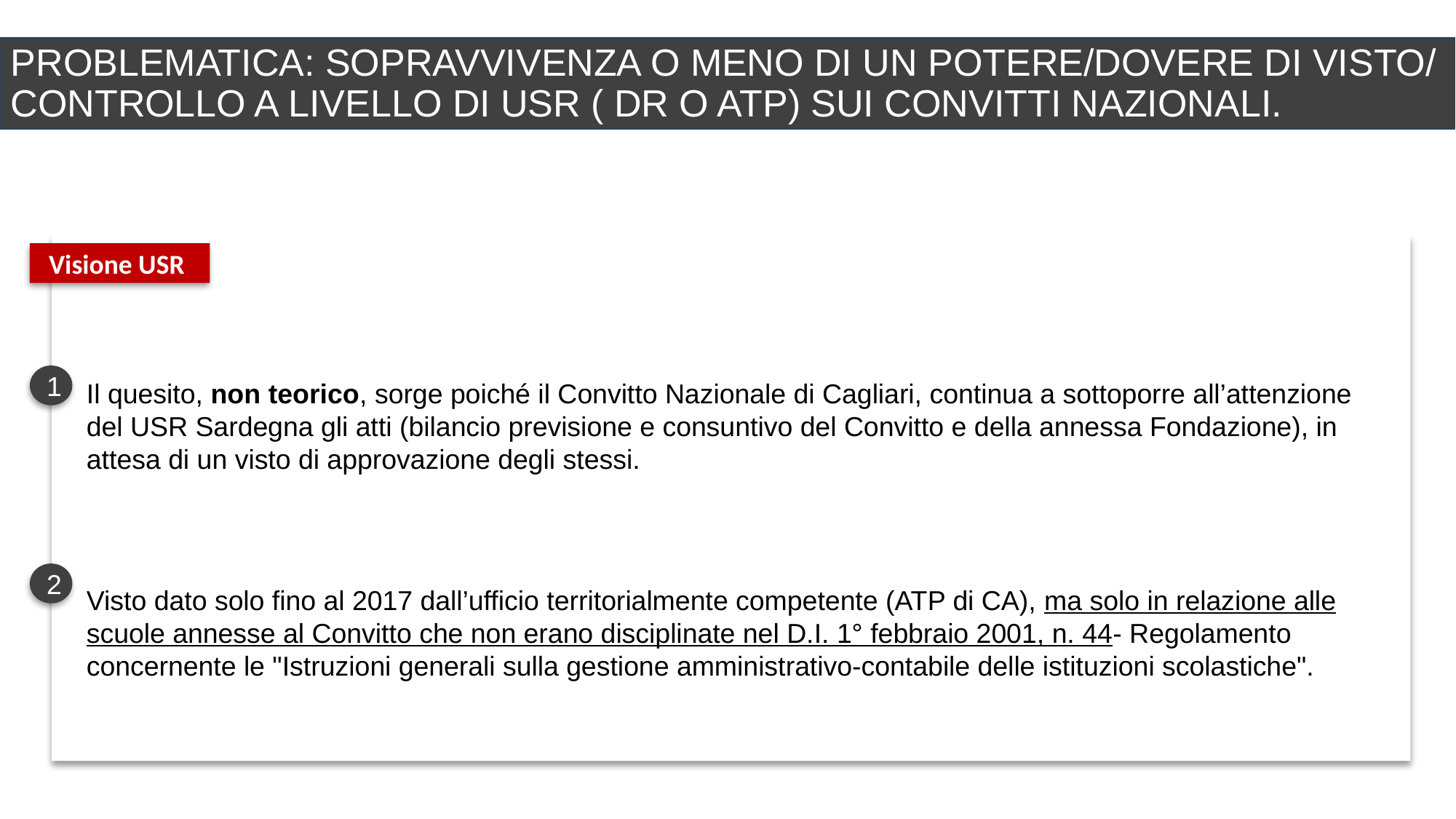

PROBLEMATICA: SOPRAVVIVENZA O MENO DI UN POTERE/DOVERE DI VISTO/ CONTROLLO A LIVELLO DI USR ( DR O ATP) SUI CONVITTI NAZIONALI.

Visione USR
1
Il quesito, non teorico, sorge poiché il Convitto Nazionale di Cagliari, continua a sottoporre all’attenzione del USR Sardegna gli atti (bilancio previsione e consuntivo del Convitto e della annessa Fondazione), in attesa di un visto di approvazione degli stessi.
2
Visto dato solo fino al 2017 dall’ufficio territorialmente competente (ATP di CA), ma solo in relazione alle scuole annesse al Convitto che non erano disciplinate nel D.I. 1° febbraio 2001, n. 44- Regolamento concernente le "Istruzioni generali sulla gestione amministrativo-contabile delle istituzioni scolastiche".